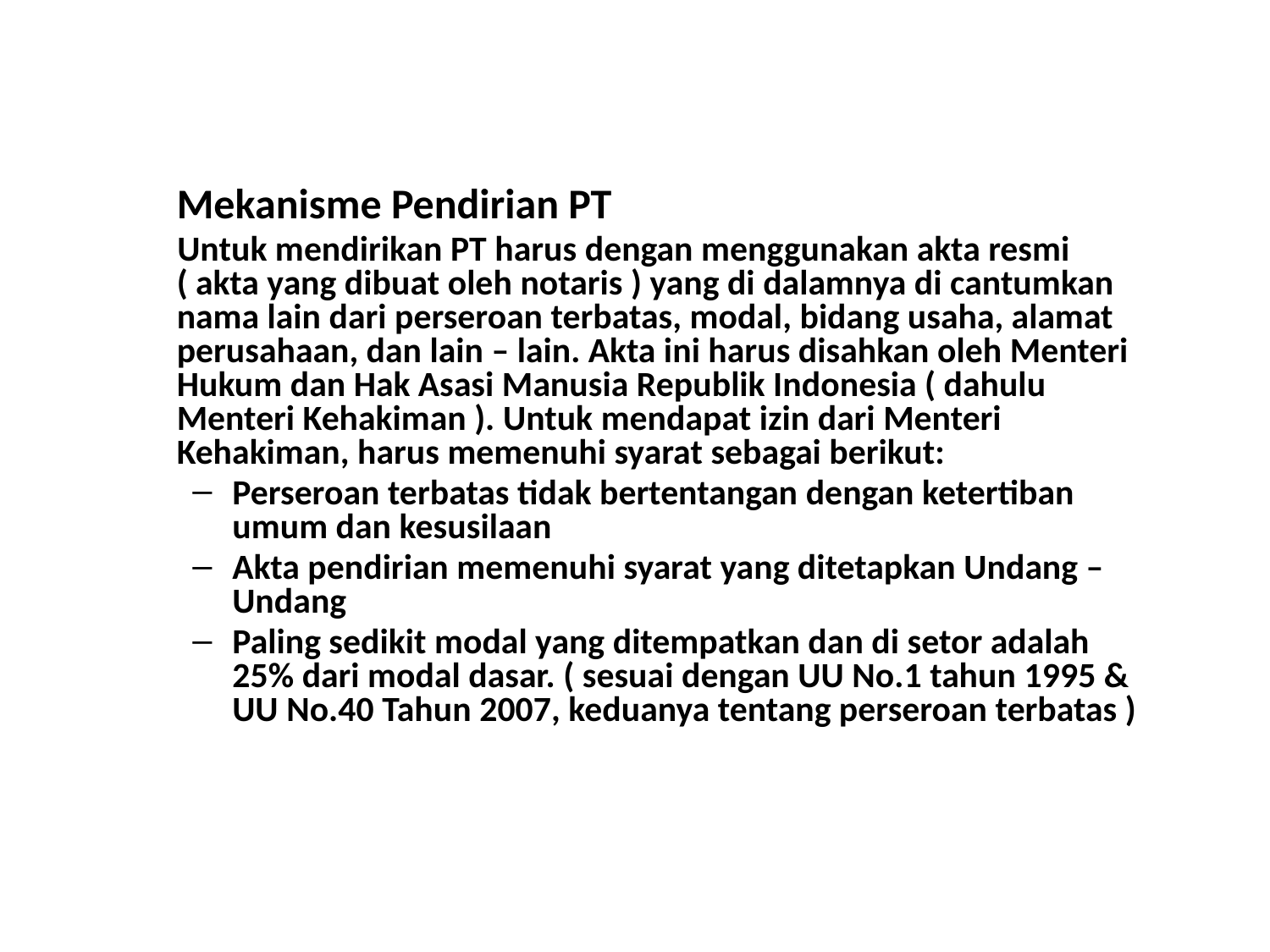

Mekanisme Pendirian PT
      Untuk mendirikan PT harus dengan menggunakan akta resmi ( akta yang dibuat oleh notaris ) yang di dalamnya di cantumkan nama lain dari perseroan terbatas, modal, bidang usaha, alamat perusahaan, dan lain – lain. Akta ini harus disahkan oleh Menteri Hukum dan Hak Asasi Manusia Republik Indonesia ( dahulu Menteri Kehakiman ). Untuk mendapat izin dari Menteri Kehakiman, harus memenuhi syarat sebagai berikut:
Perseroan terbatas tidak bertentangan dengan ketertiban umum dan kesusilaan
Akta pendirian memenuhi syarat yang ditetapkan Undang – Undang
Paling sedikit modal yang ditempatkan dan di setor adalah 25% dari modal dasar. ( sesuai dengan UU No.1 tahun 1995 & UU No.40 Tahun 2007, keduanya tentang perseroan terbatas )